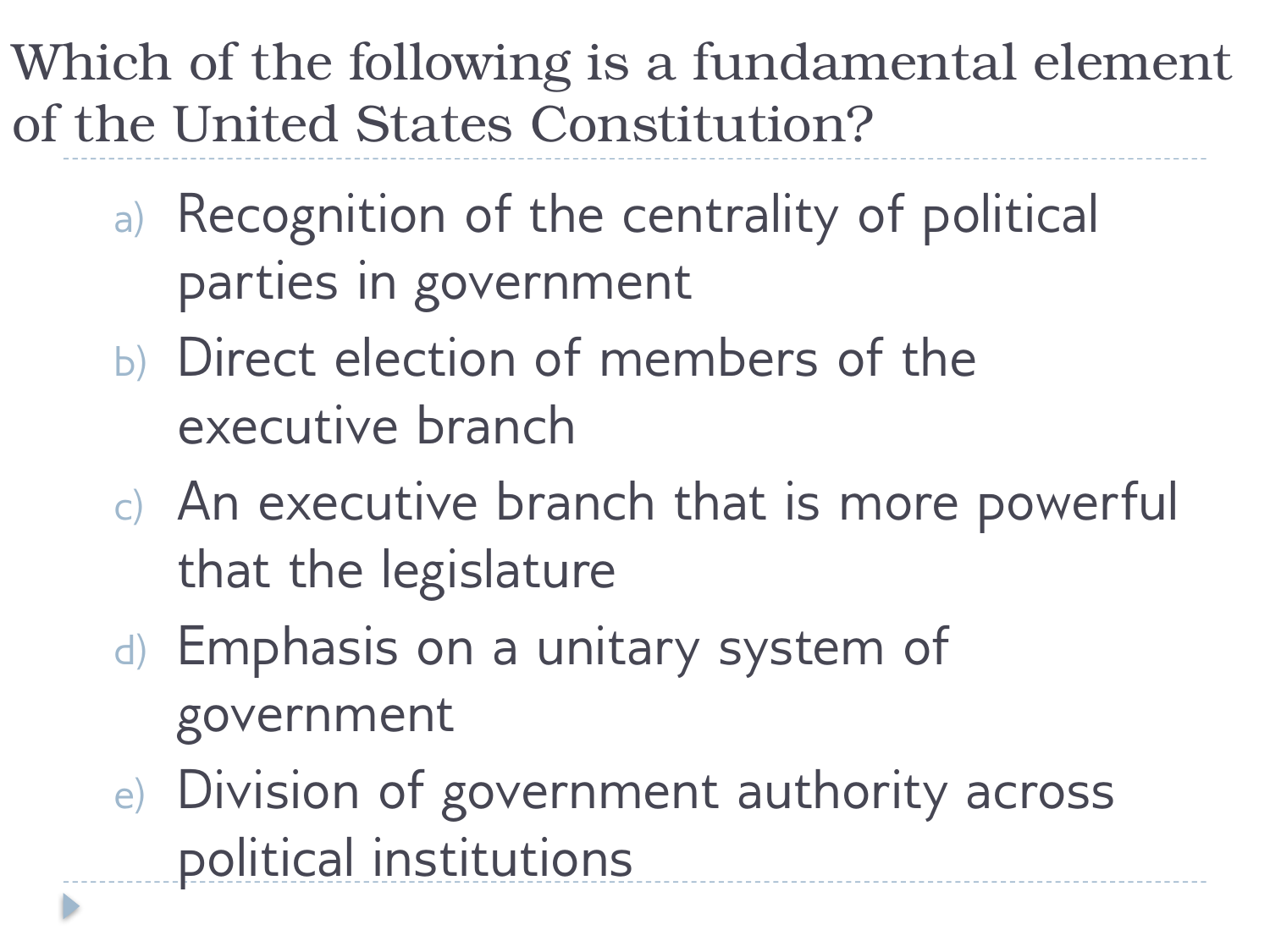

# Which of the following is a fundamental element of the United States Constitution?
Recognition of the centrality of political parties in government
Direct election of members of the executive branch
An executive branch that is more powerful that the legislature
Emphasis on a unitary system of government
Division of government authority across political institutions